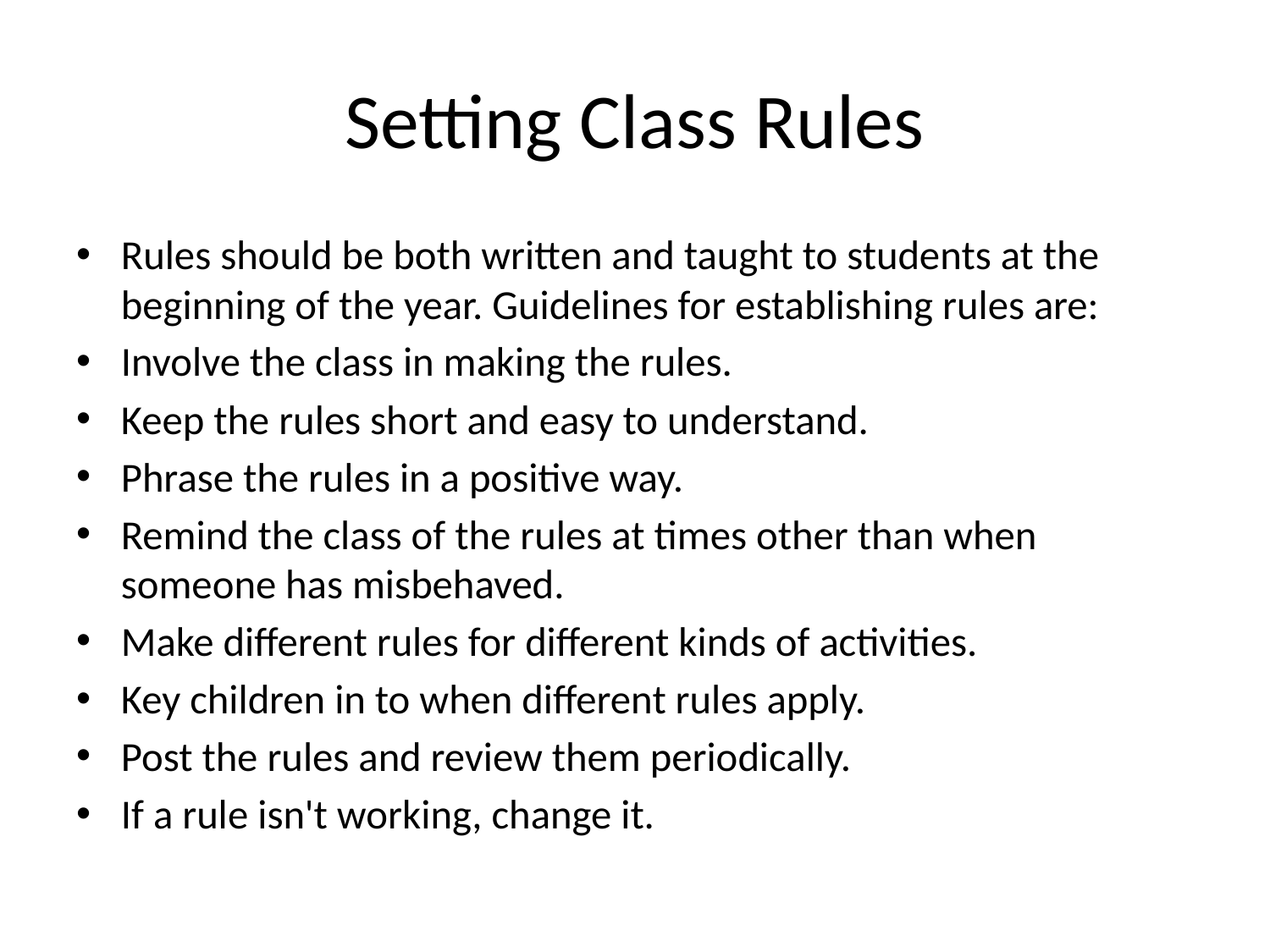

# Setting Class Rules
Rules should be both written and taught to students at the beginning of the year. Guidelines for establishing rules are:
Involve the class in making the rules.
Keep the rules short and easy to understand.
Phrase the rules in a positive way.
Remind the class of the rules at times other than when someone has misbehaved.
Make different rules for different kinds of activities.
Key children in to when different rules apply.
Post the rules and review them periodically.
If a rule isn't working, change it.